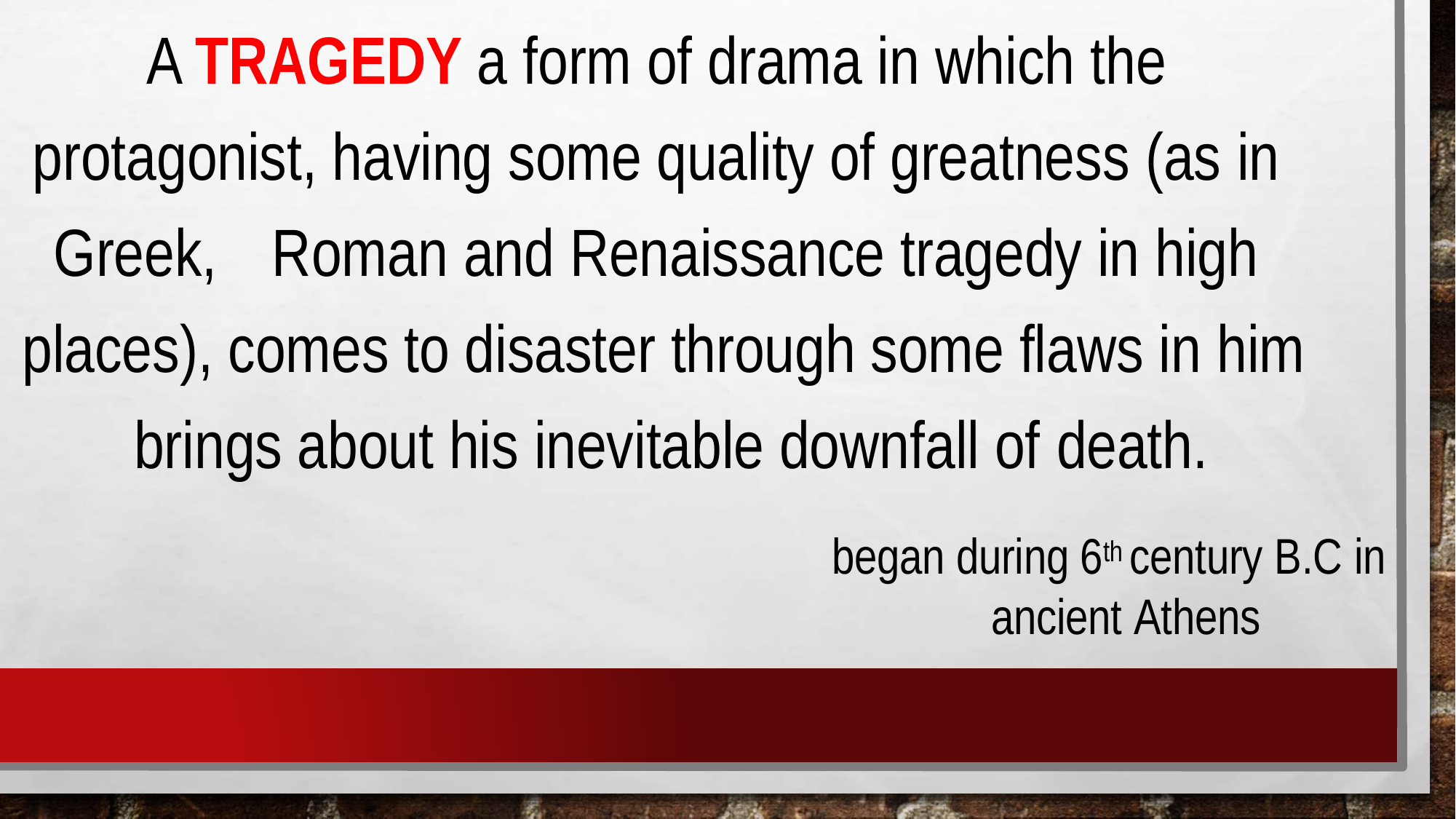

# A TRAGEDY a form of drama in which the  protagonist, having some quality of greatness (as in  Greek,	Roman and Renaissance tragedy in high  places), comes to disaster through some flaws in him  brings about his inevitable downfall of death.
began during 6th century B.C in  ancient Athens